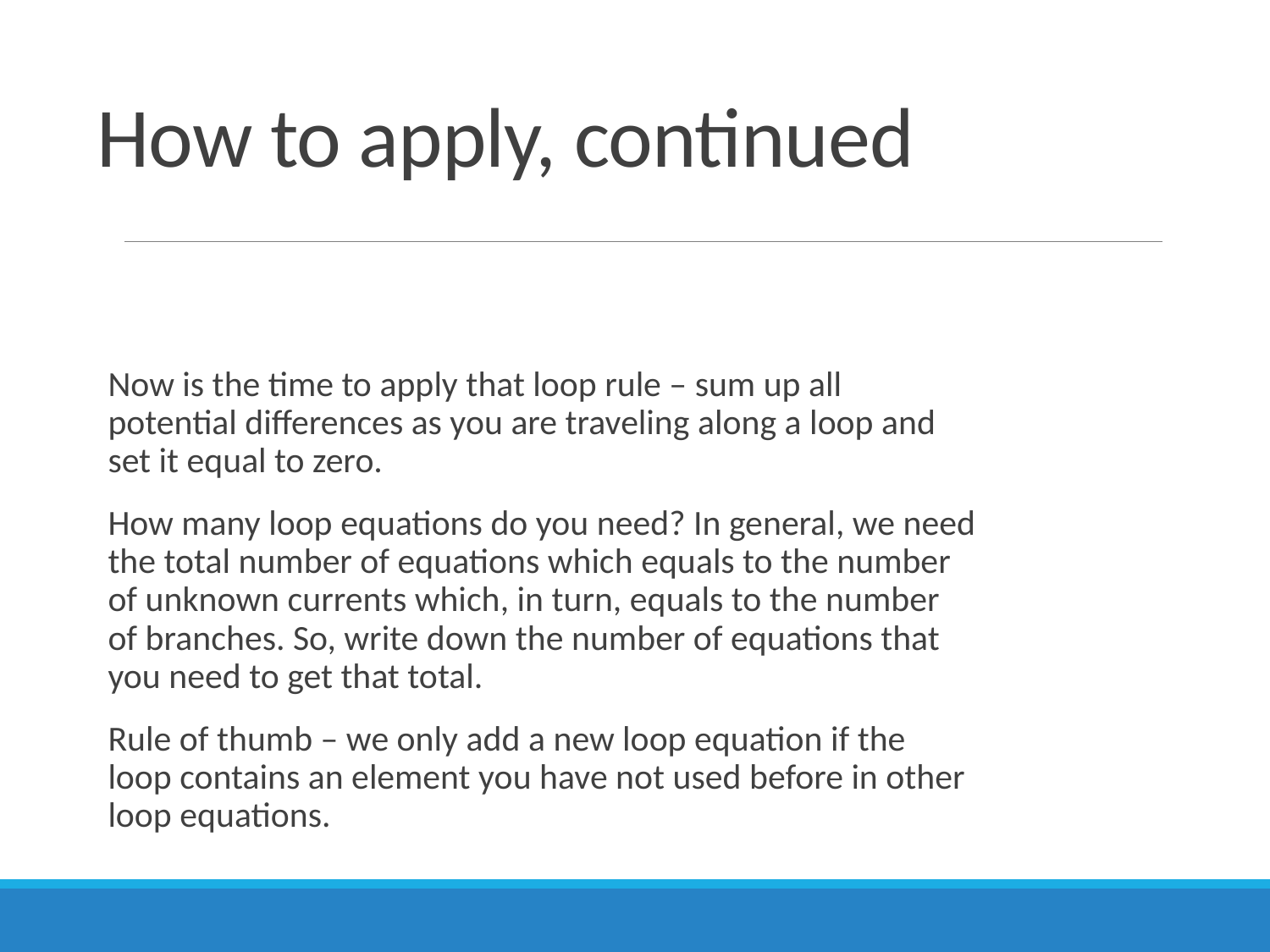

# How to apply, continued
Now is the time to apply that loop rule – sum up all potential differences as you are traveling along a loop and set it equal to zero.
How many loop equations do you need? In general, we need the total number of equations which equals to the number of unknown currents which, in turn, equals to the number of branches. So, write down the number of equations that you need to get that total.
Rule of thumb – we only add a new loop equation if the loop contains an element you have not used before in other loop equations.